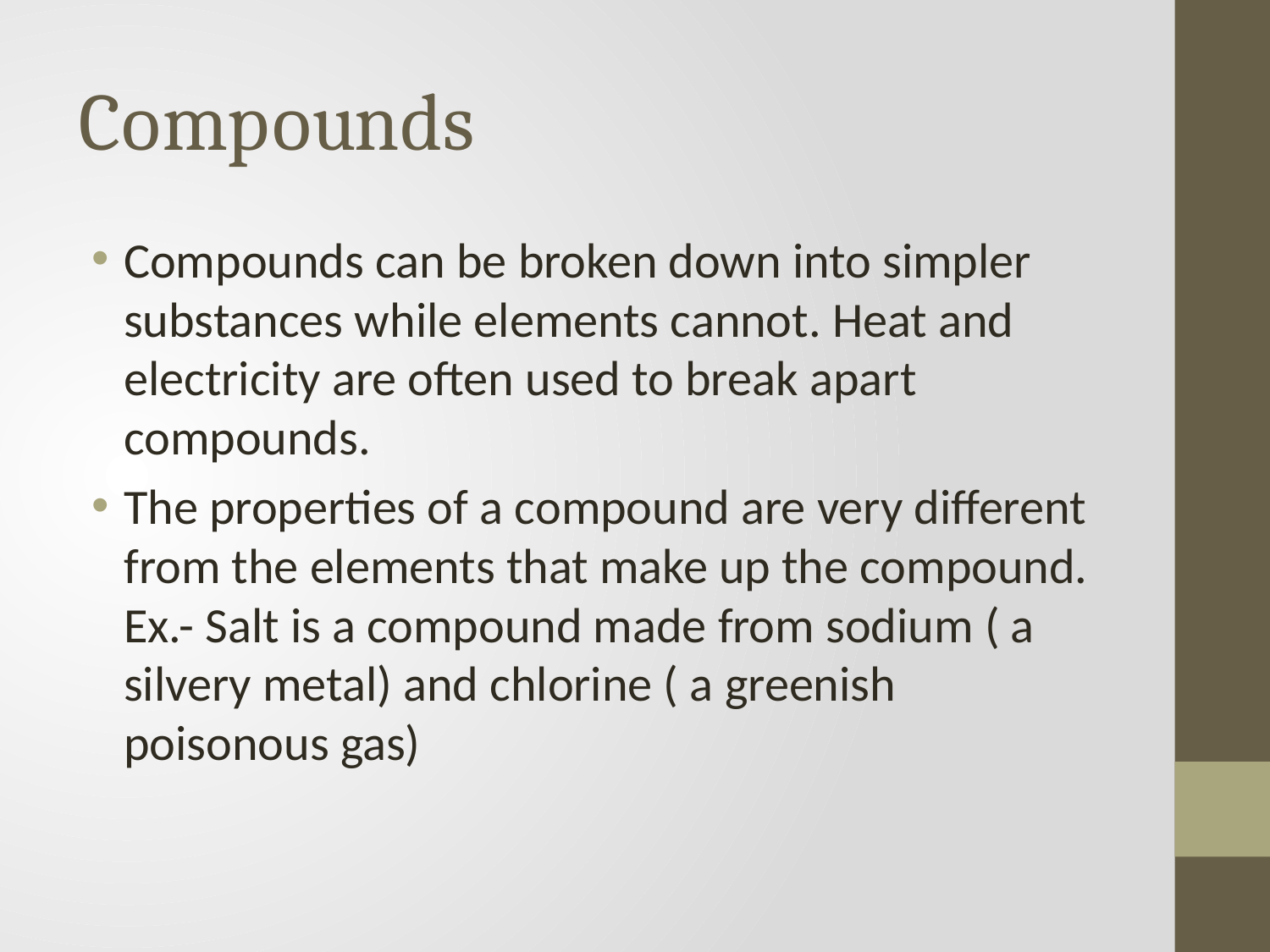

# Compounds
Compounds can be broken down into simpler substances while elements cannot. Heat and electricity are often used to break apart compounds.
The properties of a compound are very different from the elements that make up the compound. Ex.- Salt is a compound made from sodium ( a silvery metal) and chlorine ( a greenish poisonous gas)